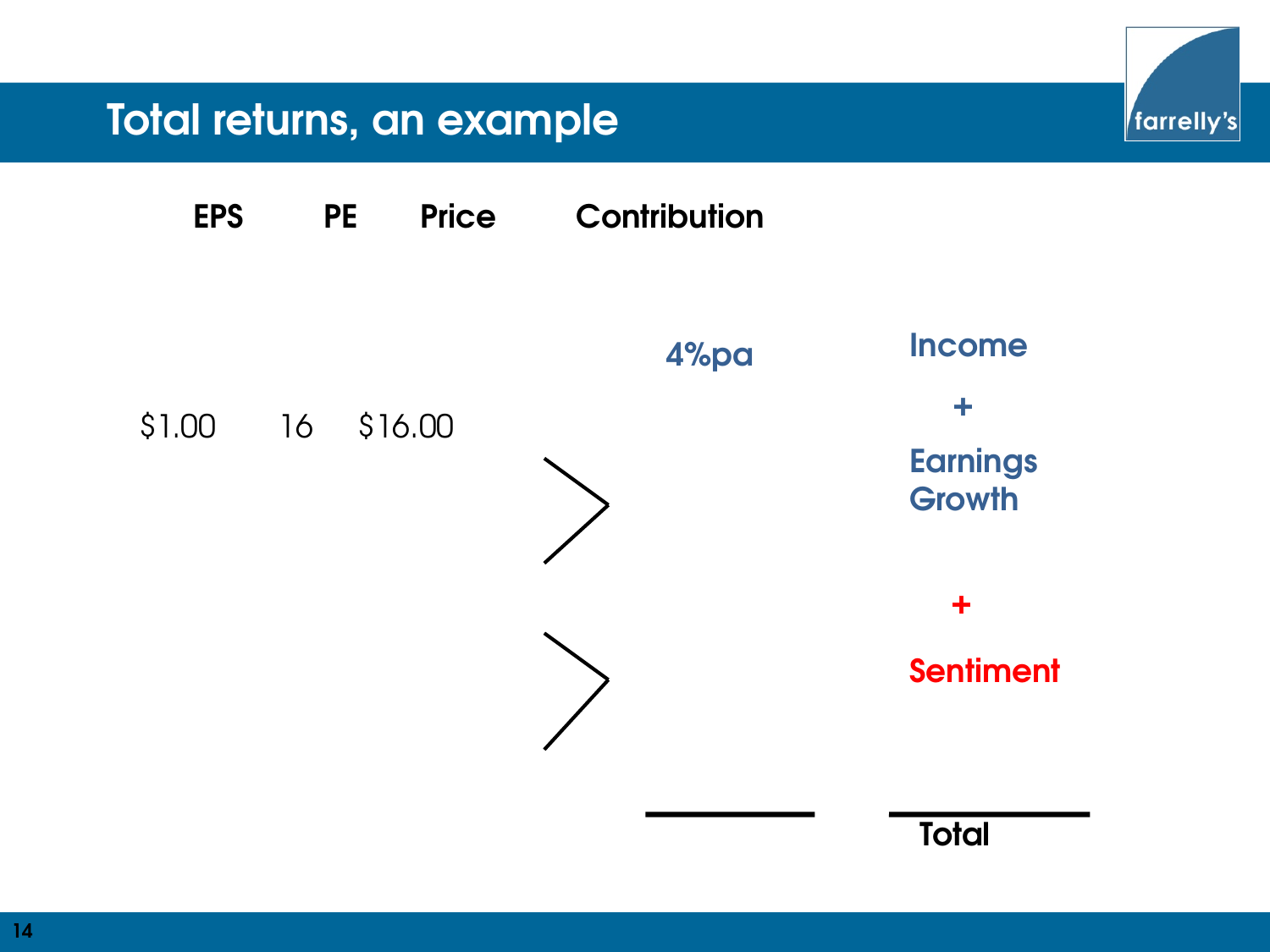

Total returns, an example
EPS         PE       Price         Contribution
Income
      +
$1.00       16     $16.00

Earnings Growth
       +
Sentiment

Total
 4%pa

14